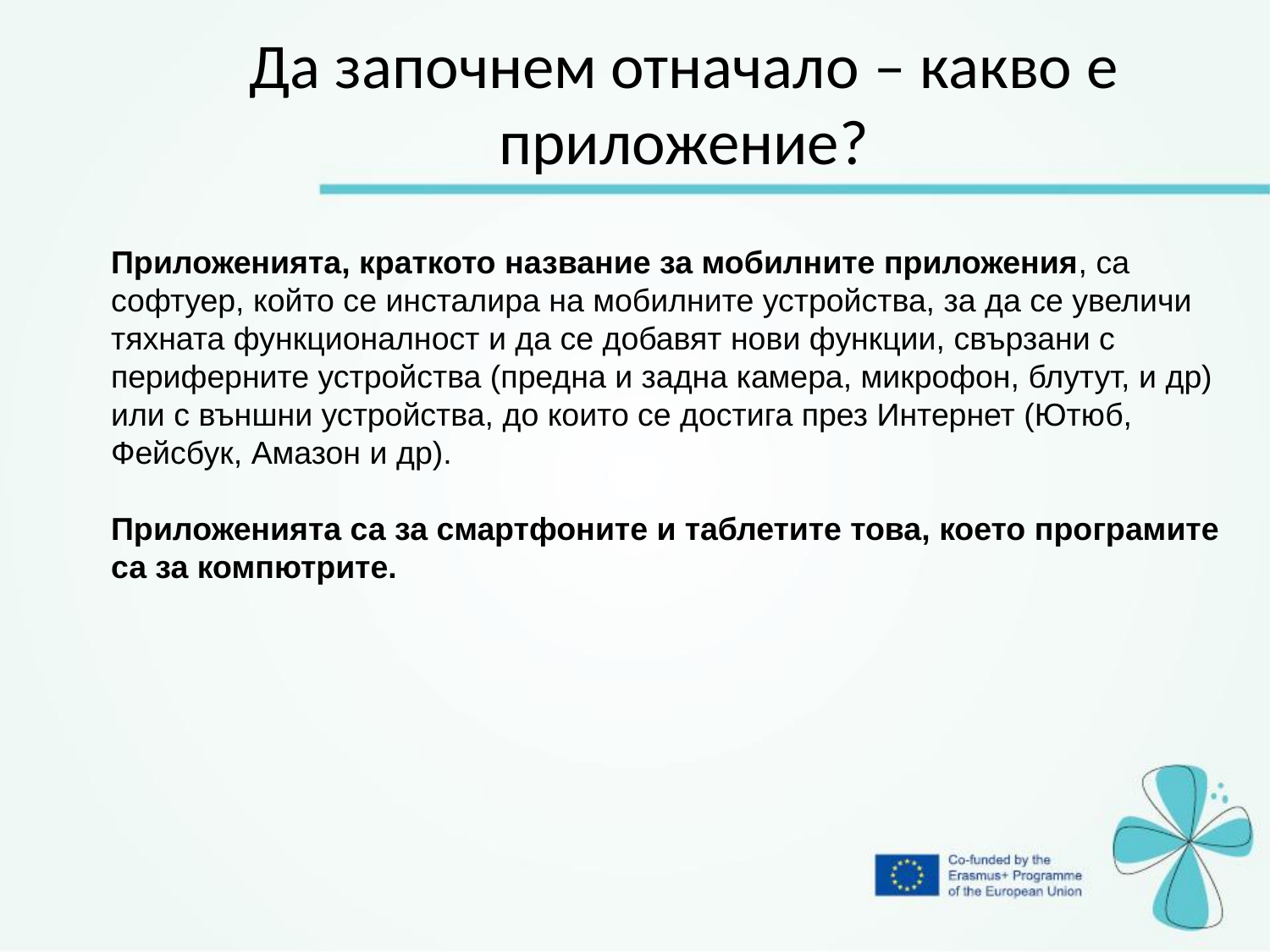

Да започнем отначало – какво е приложение?

Приложенията, краткото название за мобилните приложения, са софтуер, който се инсталира на мобилните устройства, за да се увеличи тяхната функционалност и да се добавят нови функции, свързани с периферните устройства (предна и задна камера, микрофон, блутут, и др) или с външни устройства, до които се достига през Интернет (Ютюб, Фейсбук, Амазон и др).

Приложенията са за смартфоните и таблетите това, което програмите са за компютрите.